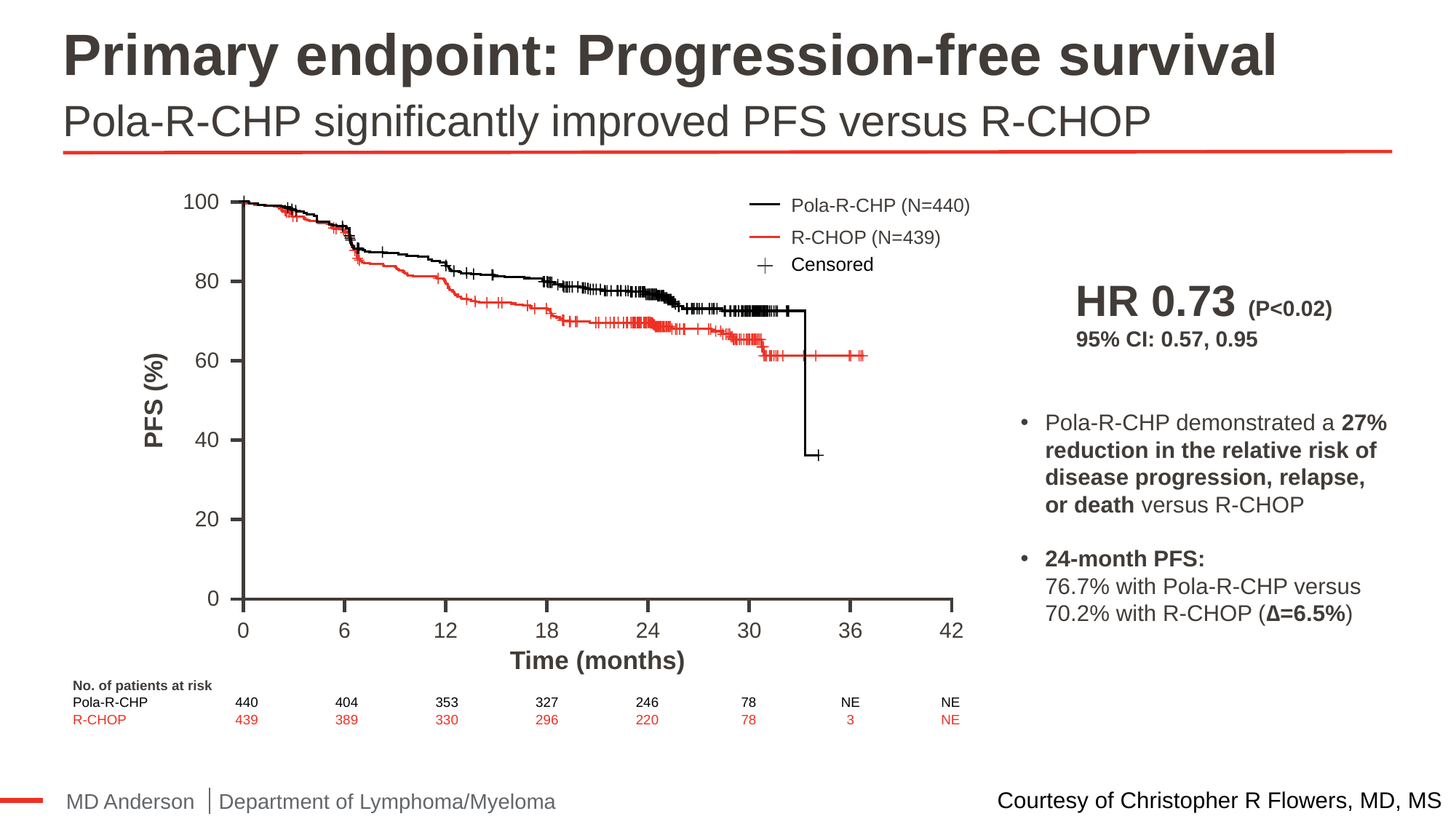

# Primary endpoint: Progression-free survival Pola-R-CHP significantly improved PFS versus R-CHOP
100
80
60
40
20
0
Pola-R-CHP (N=440)
R-CHOP (N=439)
Censored

HR 0.73 (P<0.02)
95% CI: 0.57, 0.95

Pola-R-CHP demonstrated a 27% reduction in the relative risk of disease progression, relapse,
or death versus R-CHOP

24-month PFS:
76.7% with Pola-R-CHP versus 70.2% with R-CHOP (∆=6.5%)

PFS (%)
0
6
12
18
24
30
36
42
Time (months)
| No. of patients at risk |  |  |  |  |  |  |  |  |
| --- | --- | --- | --- | --- | --- | --- | --- | --- |
| Pola-R-CHP | 440 | 404 | 353 | 327 | 246 | 78 | NE | NE |
| R-CHOP | 439 | 389 | 330 | 296 | 220 | 78 | 3 | NE |
Courtesy of Christopher R Flowers, MD, MS